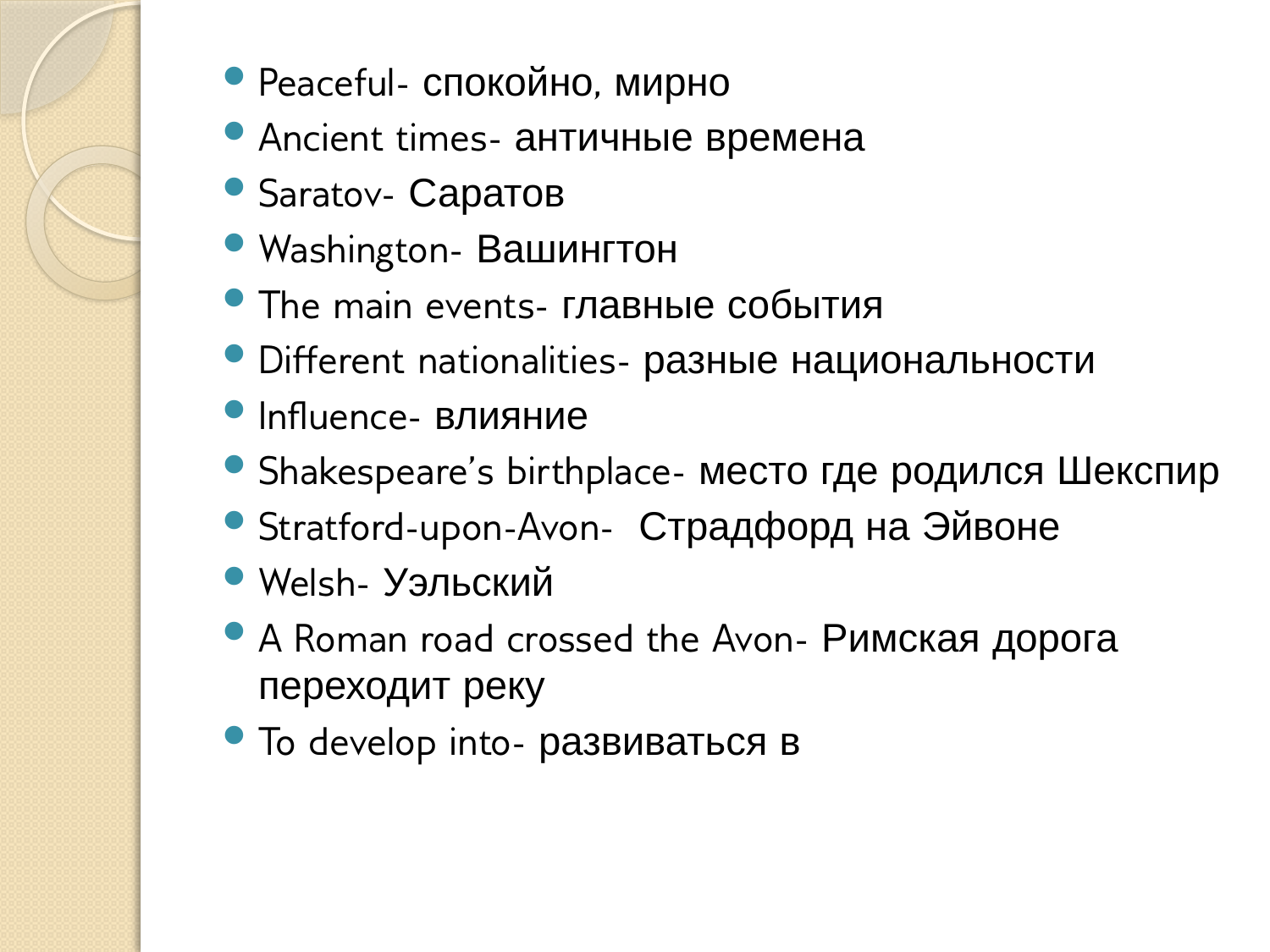

Peaceful- спокойно, мирно
Ancient times- античные времена
Saratov- Саратов
Washington- Вашингтон
The main events- главные события
Different nationalities- разные национальности
Influence- влияние
Shakespeare’s birthplace- место где родился Шекспир
Stratford-upon-Avon-  Страдфорд на Эйвоне
Welsh- Уэльский
A Roman road crossed the Avon- Римская дорога переходит реку
To develop into- развиваться в